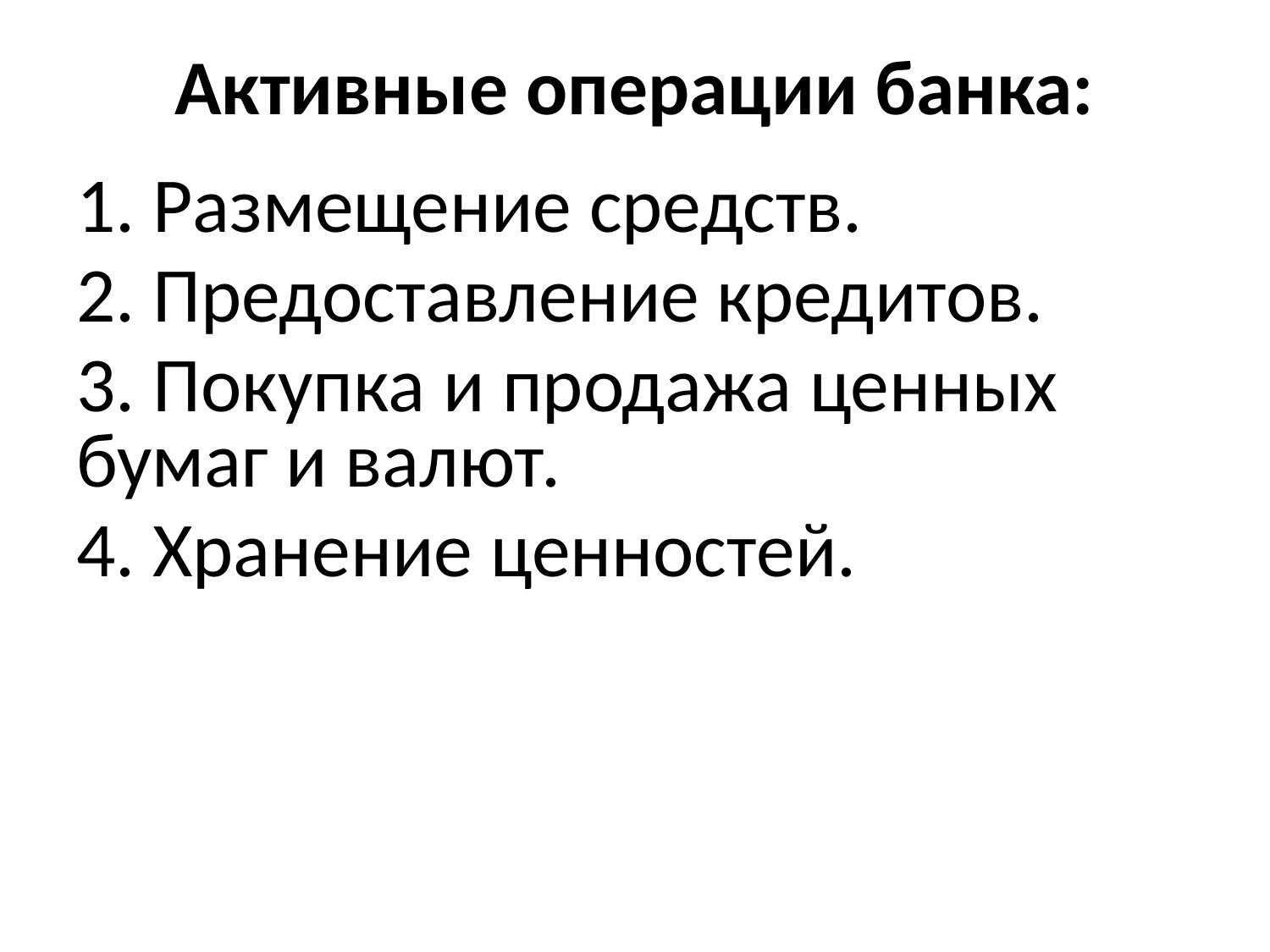

# Активные операции банка:
1. Размещение средств.
2. Предоставление кредитов.
3. Покупка и продажа ценных бумаг и валют.
4. Хранение ценностей.